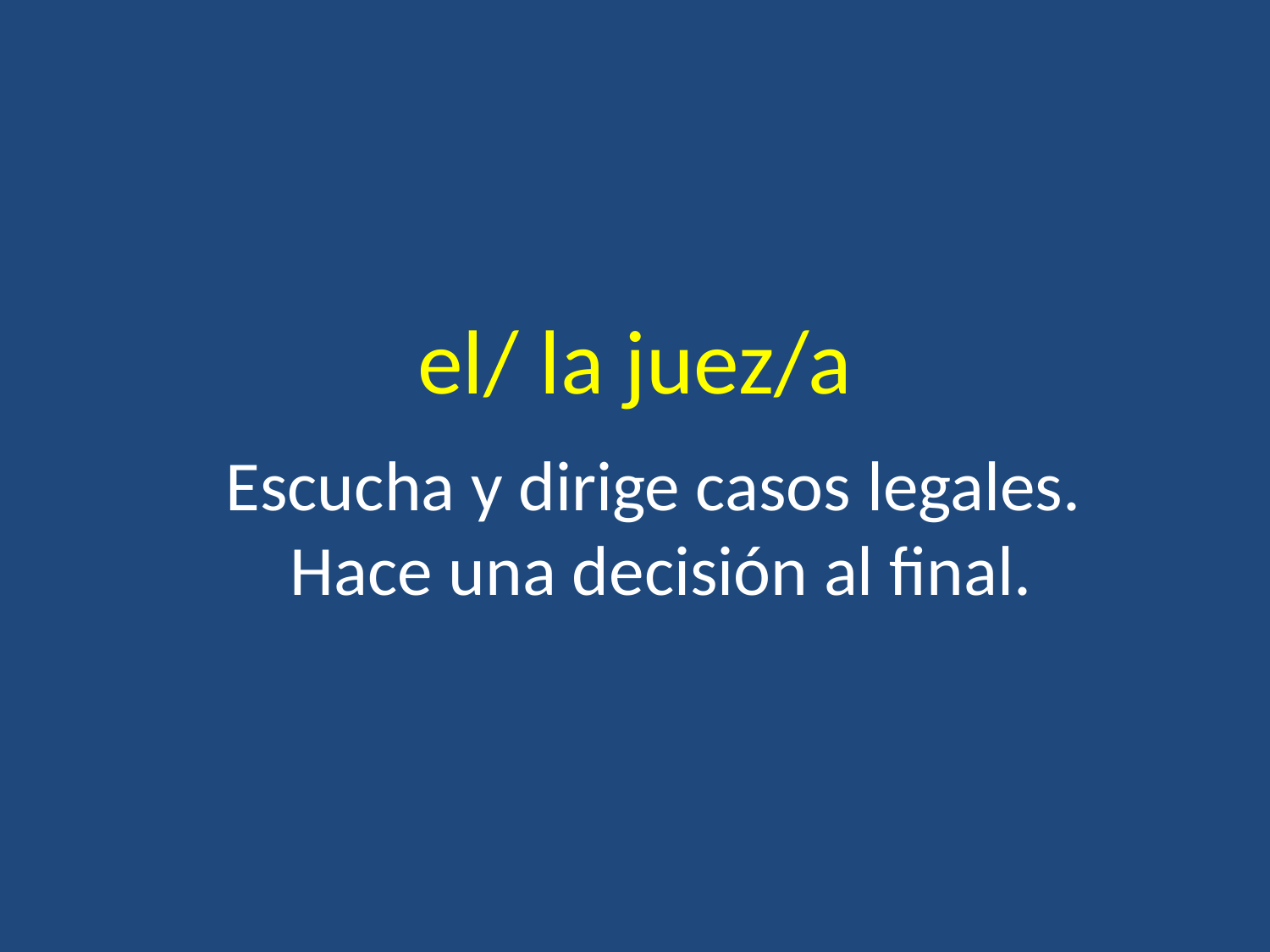

# el/ la juez/a
Escucha y dirige casos legales.  Hace una decisión al final.